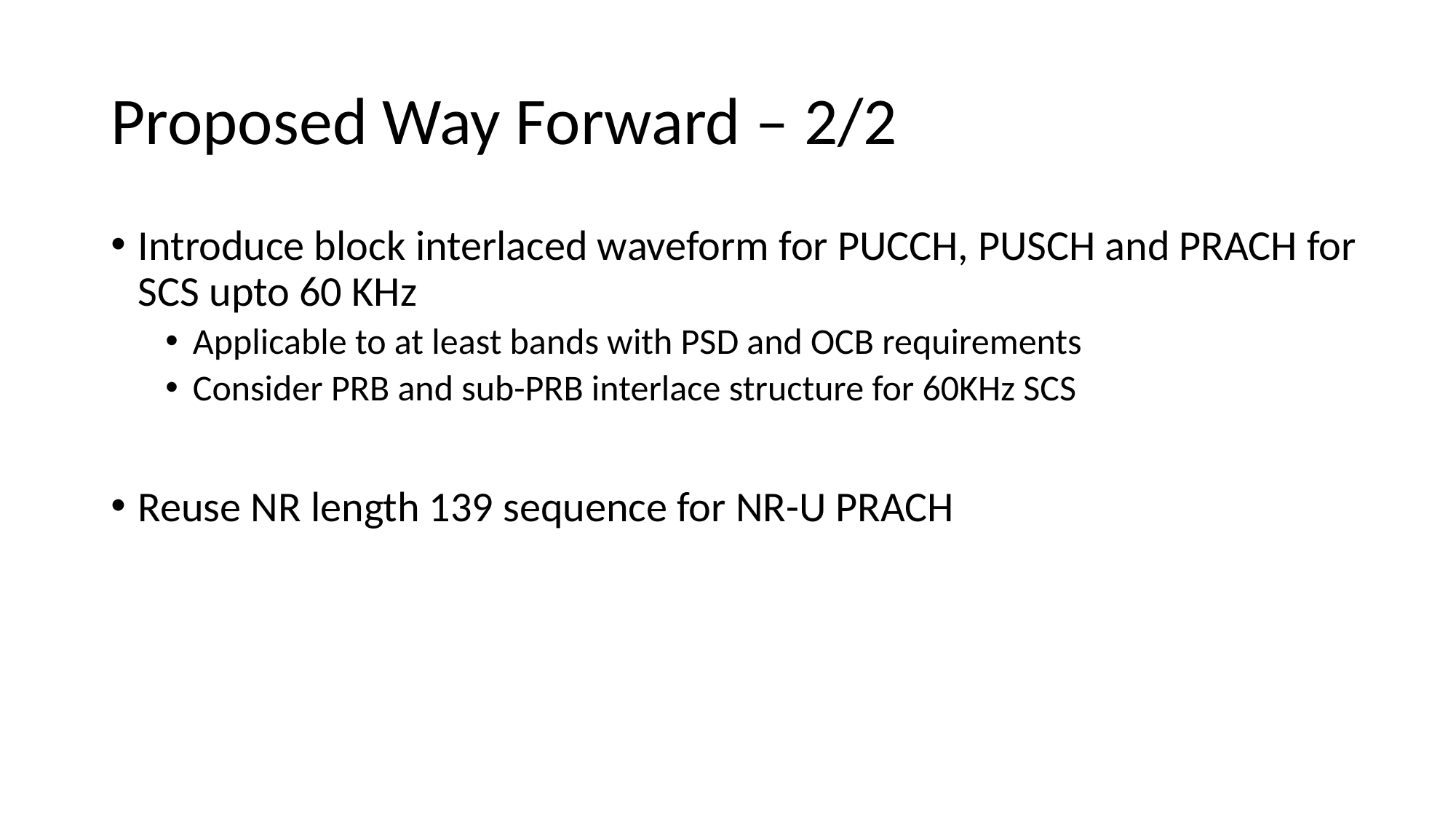

# Proposed Way Forward – 2/2
Introduce block interlaced waveform for PUCCH, PUSCH and PRACH for SCS upto 60 KHz
Applicable to at least bands with PSD and OCB requirements
Consider PRB and sub-PRB interlace structure for 60KHz SCS

Reuse NR length 139 sequence for NR-U PRACH